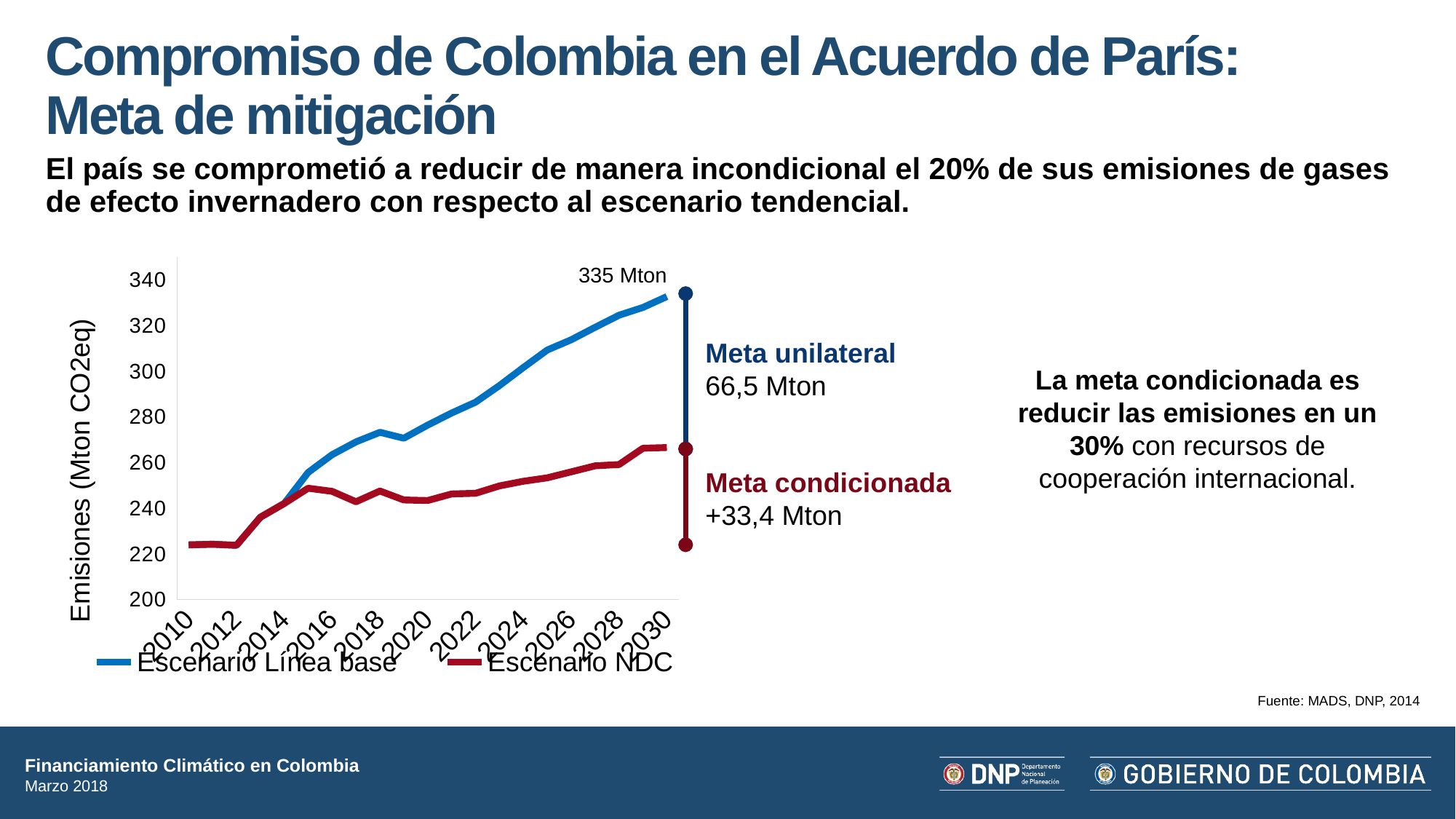

# Compromiso de Colombia en el Acuerdo de París: Meta de mitigación
El país se comprometió a reducir de manera incondicional el 20% de sus emisiones de gases de efecto invernadero con respecto al escenario tendencial.

### Chart

| Category | Escenario Línea base | Escenario NDC |
|---|---|---|
| 2010 | 223.965624924044 | 223.965624924044 |
| 2011 | 224.2419522228979 | 224.2419522228979 |
| 2012 | 223.7749332726684 | 223.7749332726684 |
| 2013 | 236.0670871295074 | 236.0670871295074 |
| 2014 | 242.1122323849924 | 242.1122323849924 |
| 2015 | 255.7093455983745 | 248.7749831294661 |
| 2016 | 263.4814323898198 | 247.4070902427606 |
| 2017 | 269.0970743882486 | 242.855991421618 |
| 2018 | 273.2941507006589 | 247.5583611888424 |
| 2019 | 270.6899143853675 | 243.6430170172311 |
| 2020 | 276.4566428933886 | 243.3956716277469 |
| 2021 | 281.7394755641295 | 246.274412027374 |
| 2022 | 286.4739591767207 | 246.5500154418423 |
| 2023 | 293.7600156528516 | 249.8015942114044 |
| 2024 | 301.670942514136 | 251.8365376865328 |
| 2025 | 309.3335366528826 | 253.3289278028545 |
| 2026 | 313.8247655337808 | 255.9536504664903 |
| 2027 | 319.2731793332603 | 258.5828530751756 |
| 2028 | 324.5789497718612 | 259.1741011364994 |
| 2029 | 327.9797824343256 | 266.3148416438277 |
| 2030 | 332.7349715750636 | 266.6126858739323 |
Meta unilateral
66,5 Mton
Meta condicionada
+33,4 Mton
335 Mton
La meta condicionada es reducir las emisiones en un 30% con recursos de cooperación internacional.
Fuente: MADS, DNP, 2014